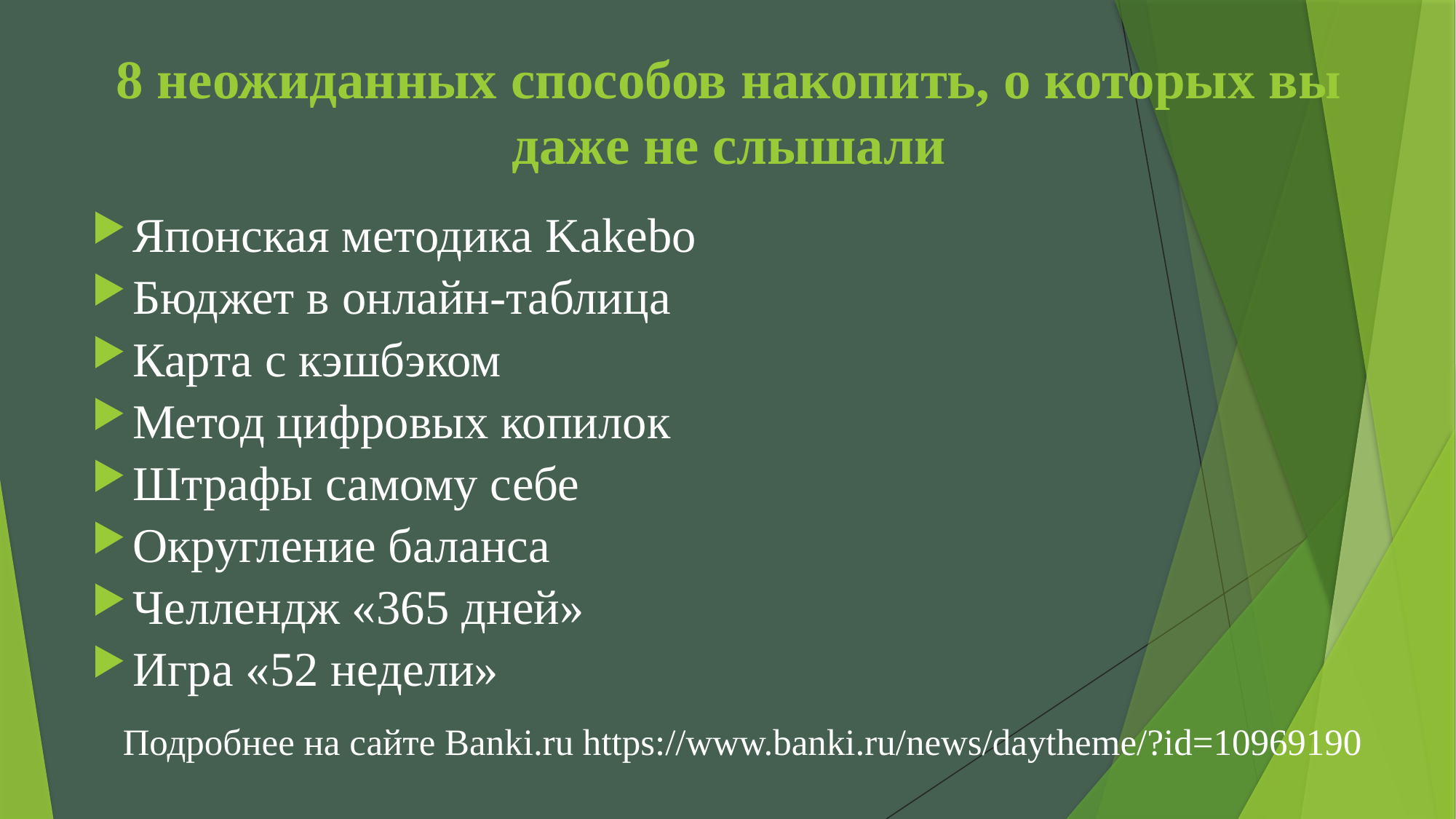

# 8 неожиданных способов накопить, о которых вы даже не слышали

Японская методика Kakebo
Бюджет в онлайн-таблица
Карта с кэшбэком
Метод цифровых копилок
Штрафы самому себе
Округление баланса
Челлендж «365 дней»
Игра «52 недели»

Подробнее на сайте Banki.ru https://www.banki.ru/news/daytheme/?id=10969190